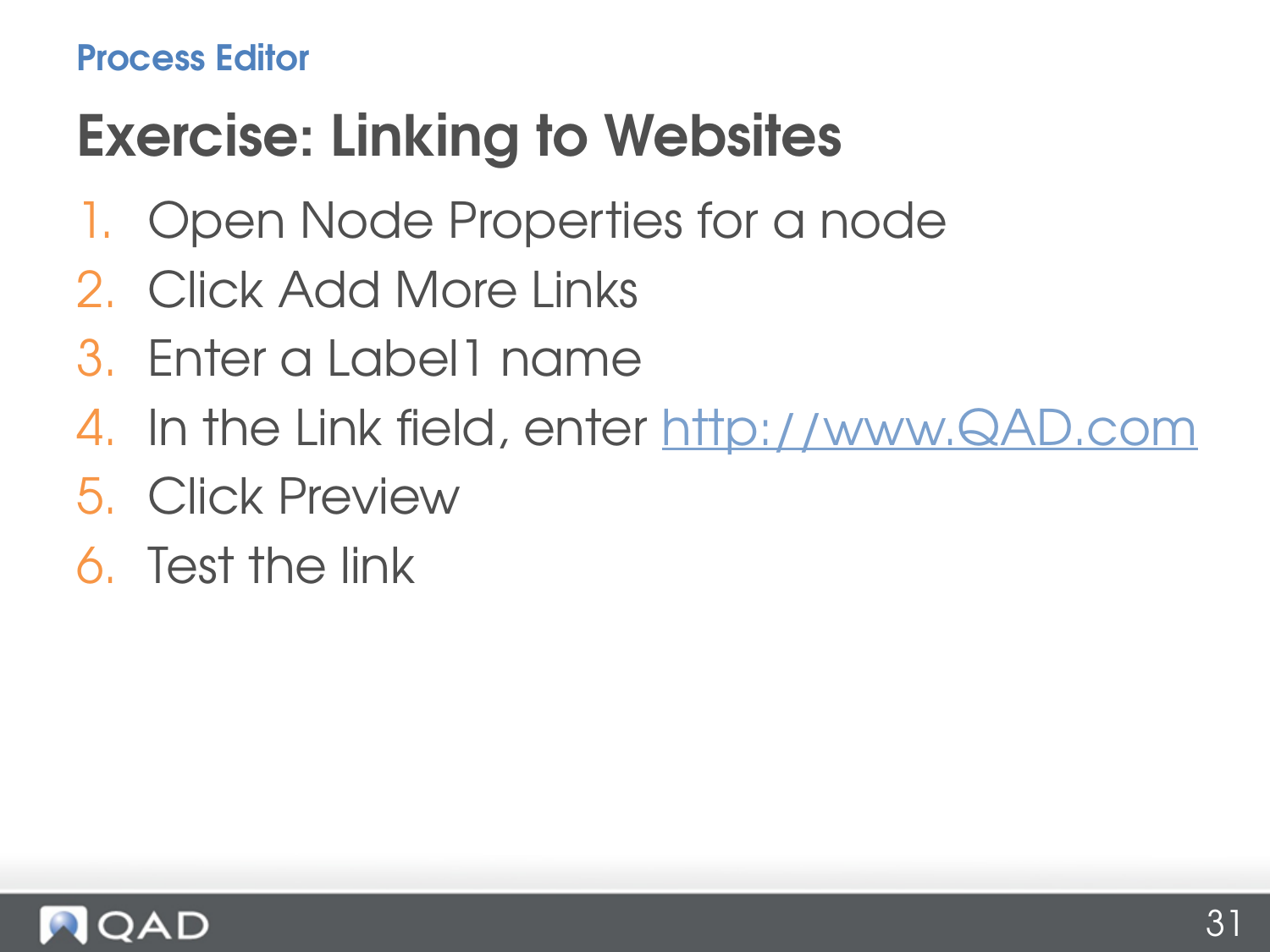

Process Editor
# Exercise: Linking to Websites
Open Node Properties for a node
Click Add More Links
Enter a Label1 name
In the Link field, enter http://www.QAD.com
Click Preview
Test the link

31